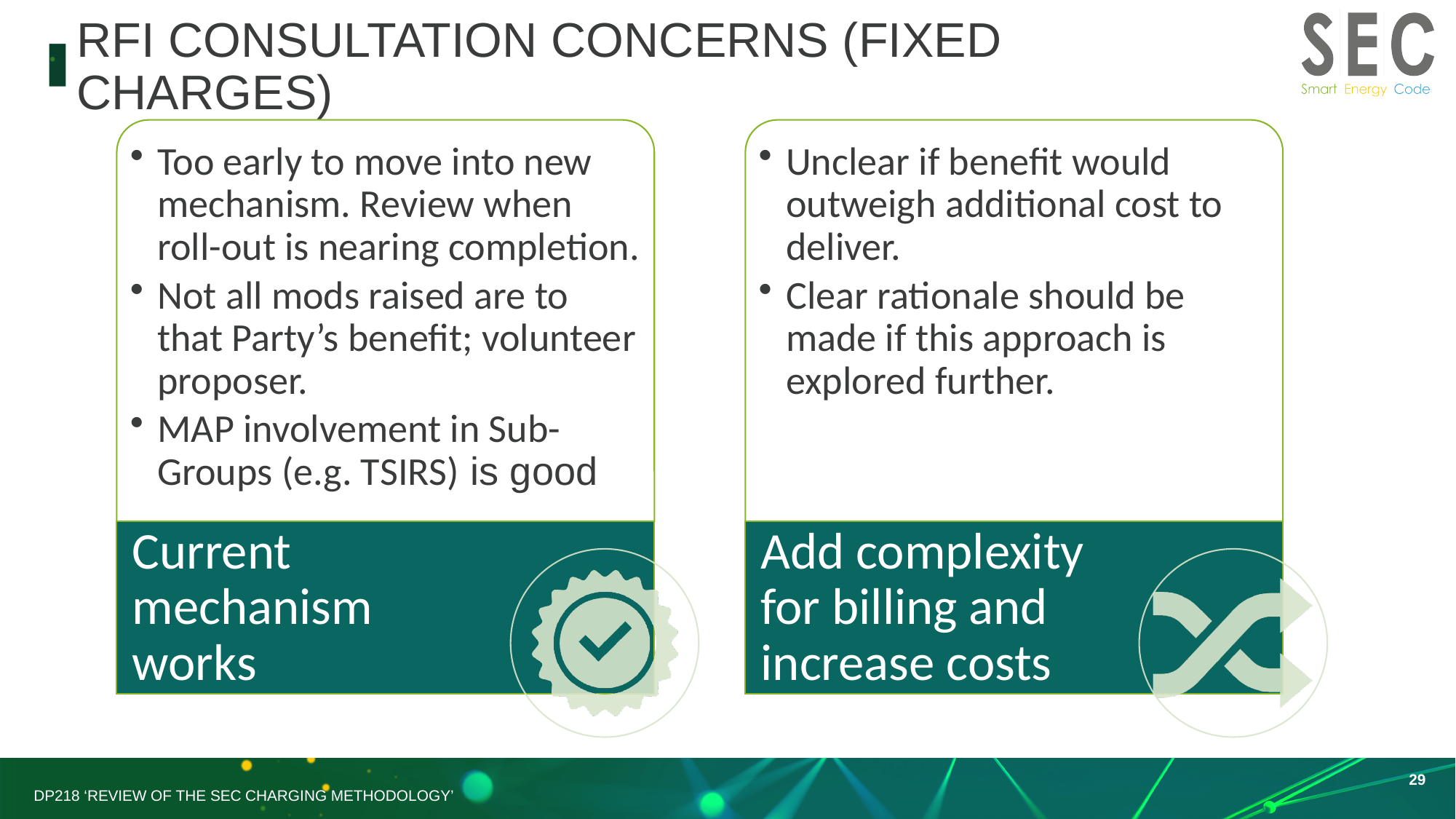

# RFI CONSULTATION CONCERNS (FIXED CHARGES)
Too early to move into new mechanism. Review when roll-out is nearing completion.
Not all mods raised are to that Party’s benefit; volunteer proposer.
MAP involvement in Sub-Groups (e.g. TSIRS) is good
Current mechanism works
Unclear if benefit would outweigh additional cost to deliver.
Clear rationale should be made if this approach is explored further.
Add complexity for billing and increase costs
29
DP218 ‘Review of the SEC Charging Methodology’